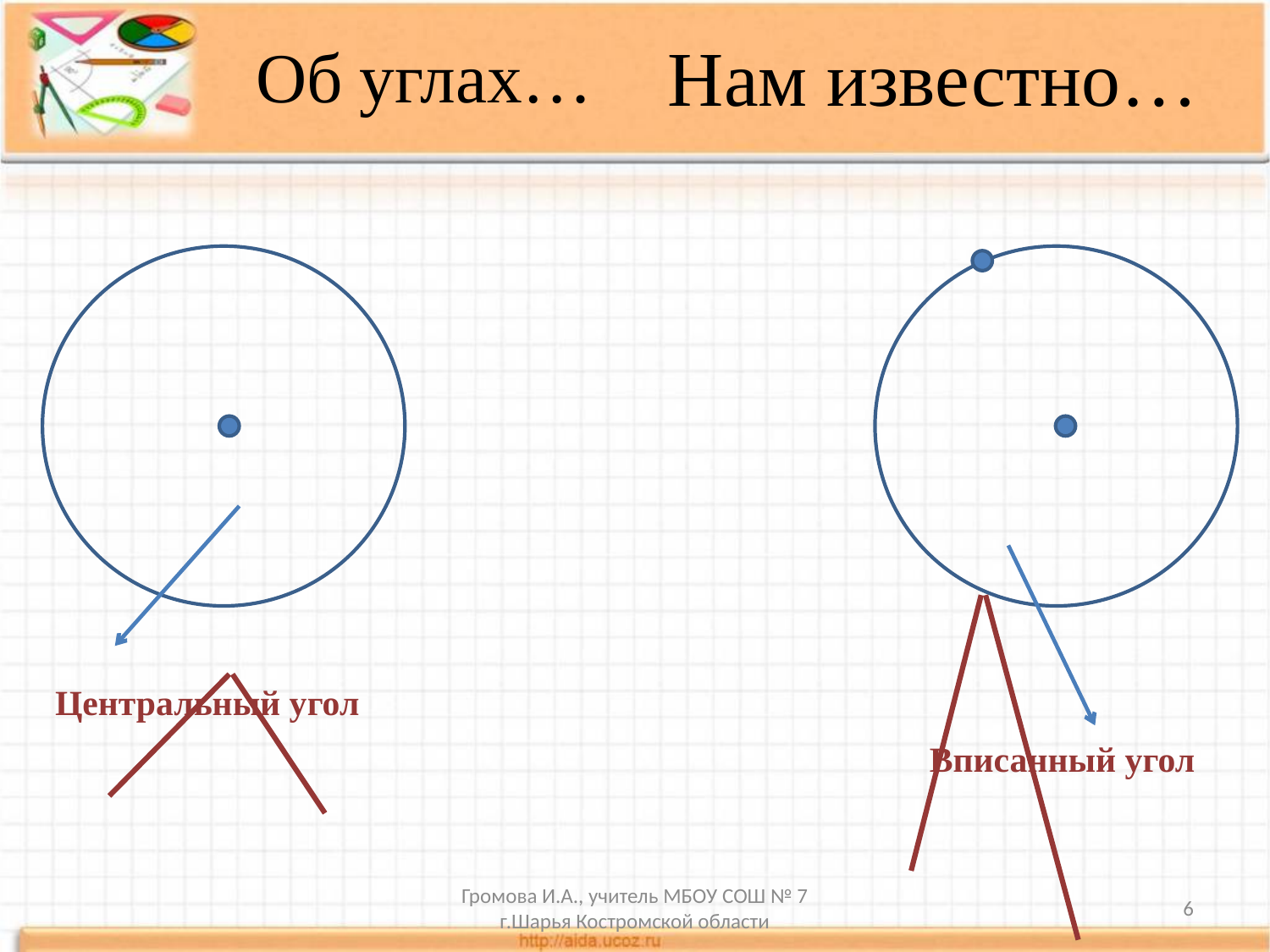

Об углах…
# Нам известно…

Центральный угол
Вписанный угол
Громова И.А., учитель МБОУ СОШ № 7 г.Шарья Костромской области
6